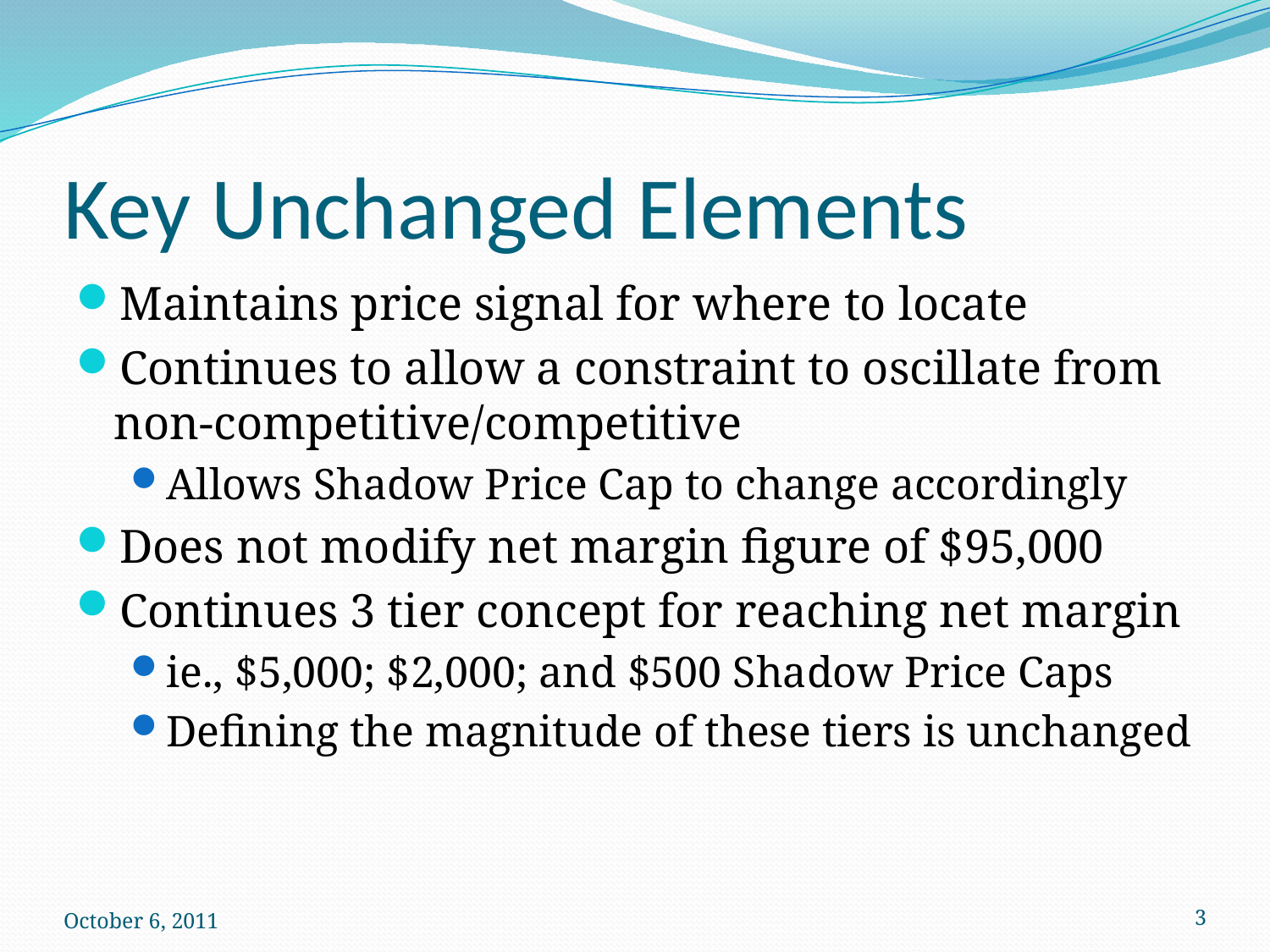

# Key Unchanged Elements
Maintains price signal for where to locate
Continues to allow a constraint to oscillate from non-competitive/competitive
Allows Shadow Price Cap to change accordingly
Does not modify net margin figure of $95,000
Continues 3 tier concept for reaching net margin
ie., $5,000; $2,000; and $500 Shadow Price Caps
Defining the magnitude of these tiers is unchanged

October 6, 2011
3